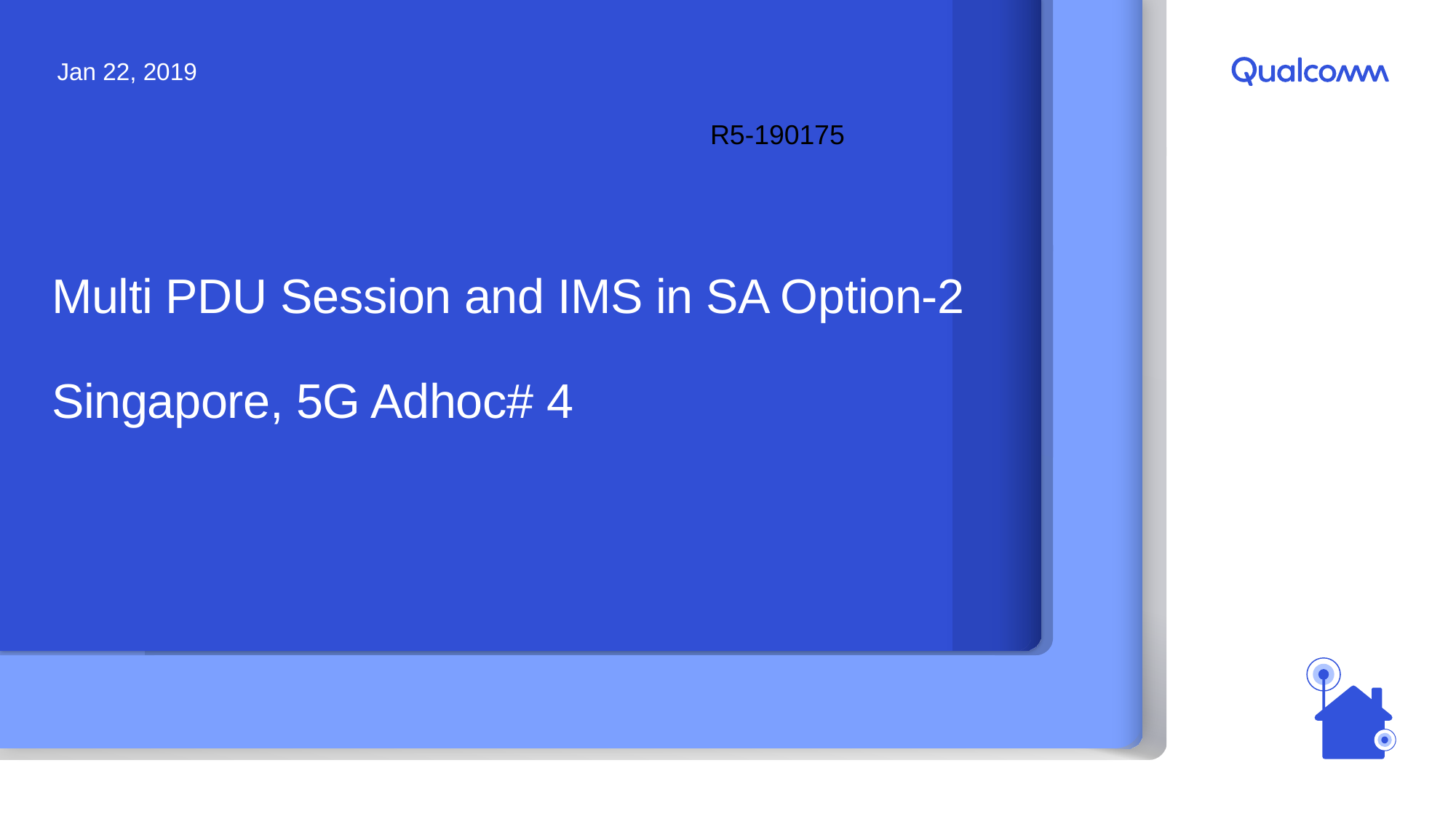

Jan 22, 2019
R5-190175
# Multi PDU Session and IMS in SA Option-2 Singapore, 5G Adhoc# 4